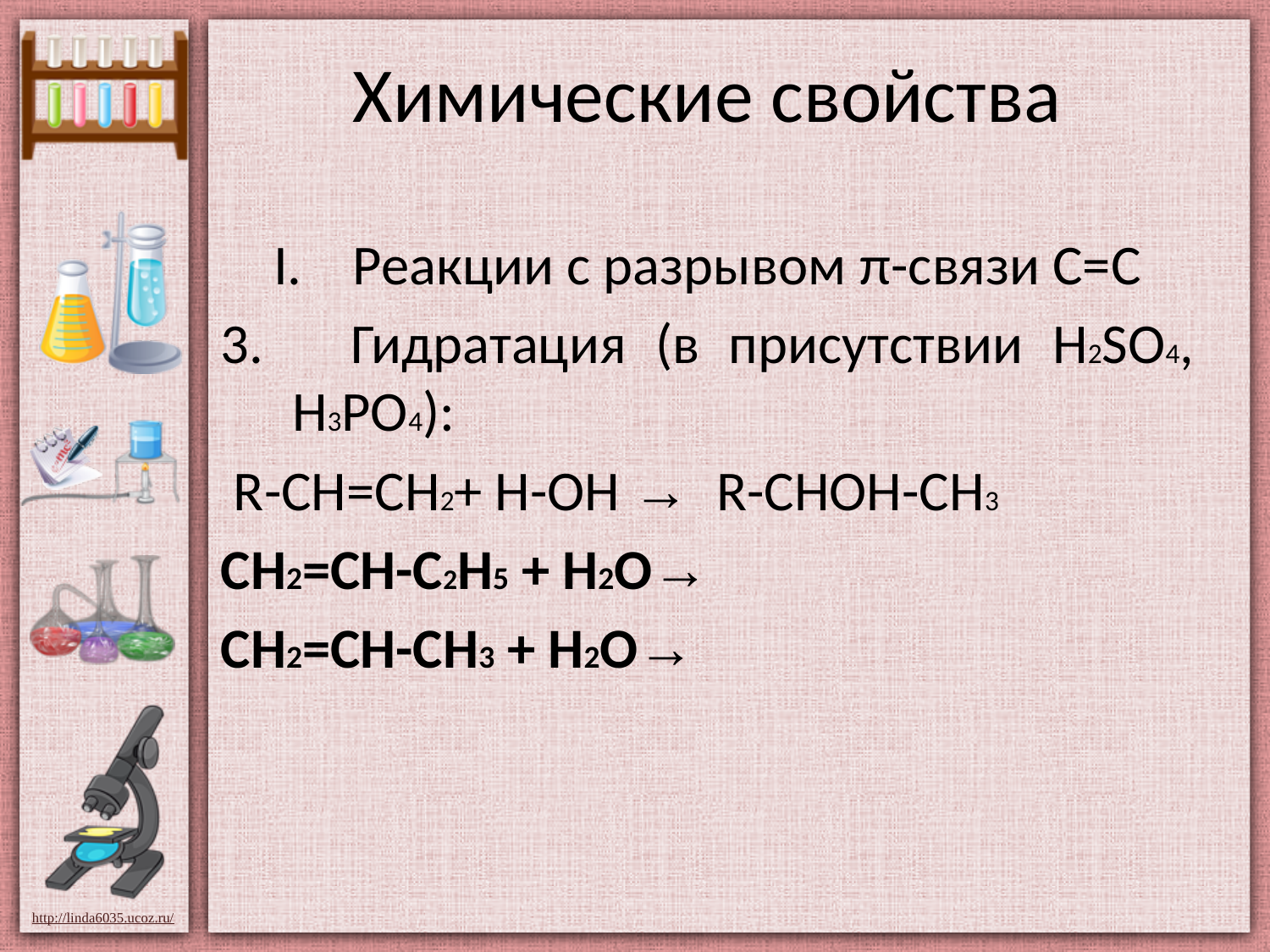

# Химические свойства
Реакции с разрывом π-связи С=С
3.   Гидратация (в присутствии H2SO4, H3PO4):
 R-CH=CH2+ H-OH →  R-CHOH-CH3
СН2=СН-С2Н5 + H2O→
СН2=СН-СН3 + H2O→